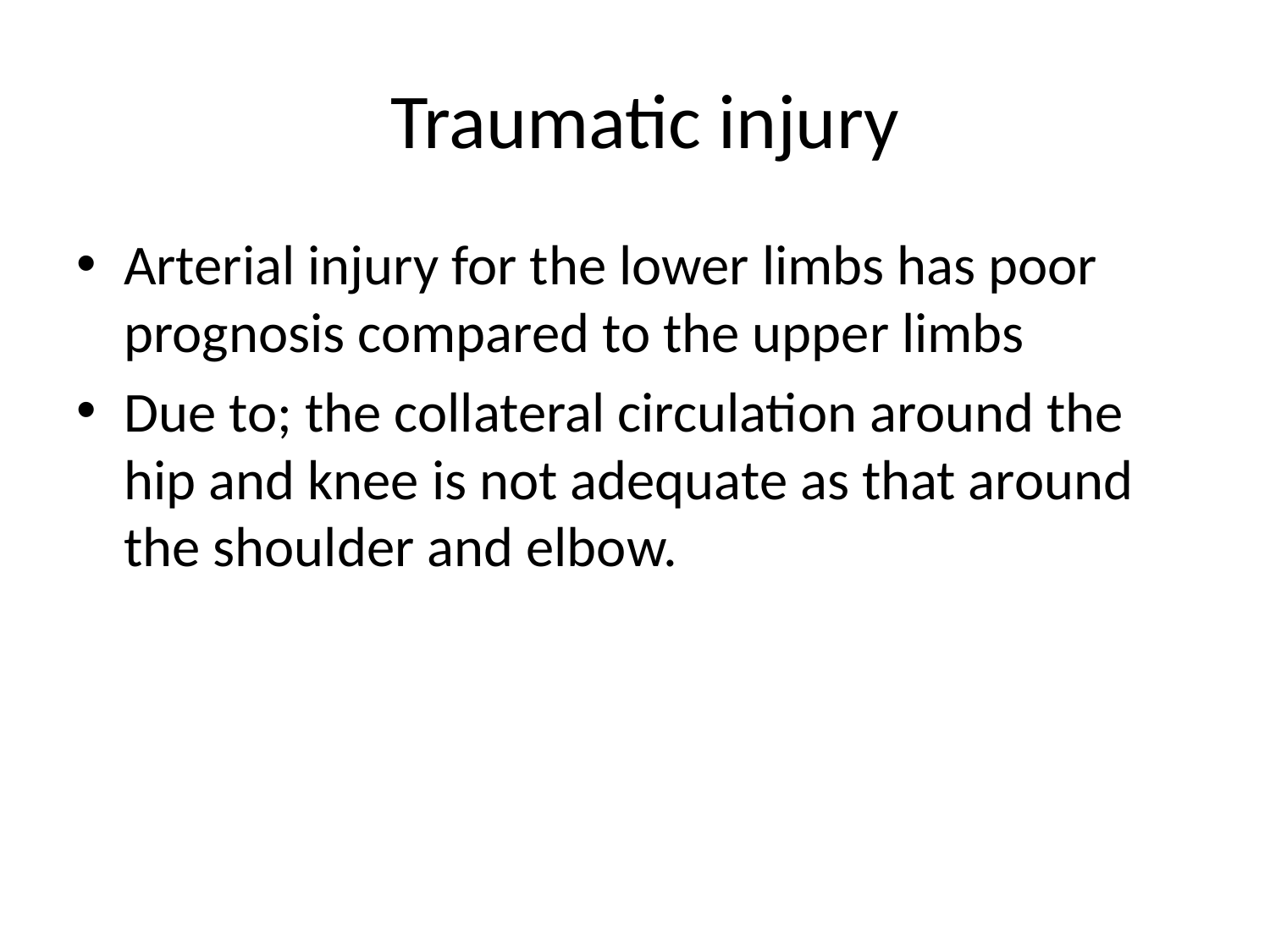

# Traumatic injury
Arterial injury for the lower limbs has poor prognosis compared to the upper limbs
Due to; the collateral circulation around the hip and knee is not adequate as that around the shoulder and elbow.